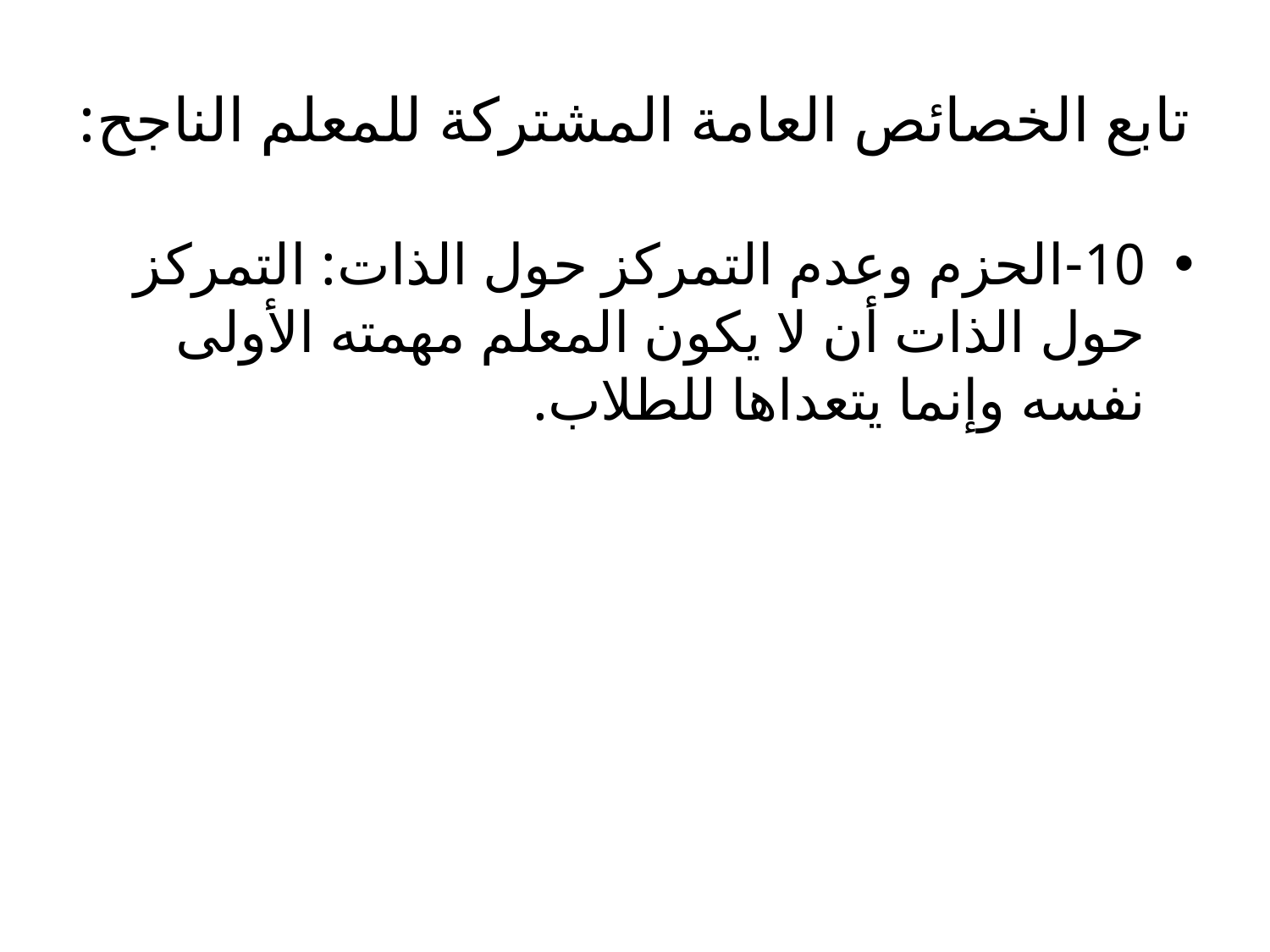

# تابع الخصائص العامة المشتركة للمعلم الناجح:
10-الحزم وعدم التمركز حول الذات: التمركز حول الذات أن لا يكون المعلم مهمته الأولى نفسه وإنما يتعداها للطلاب.